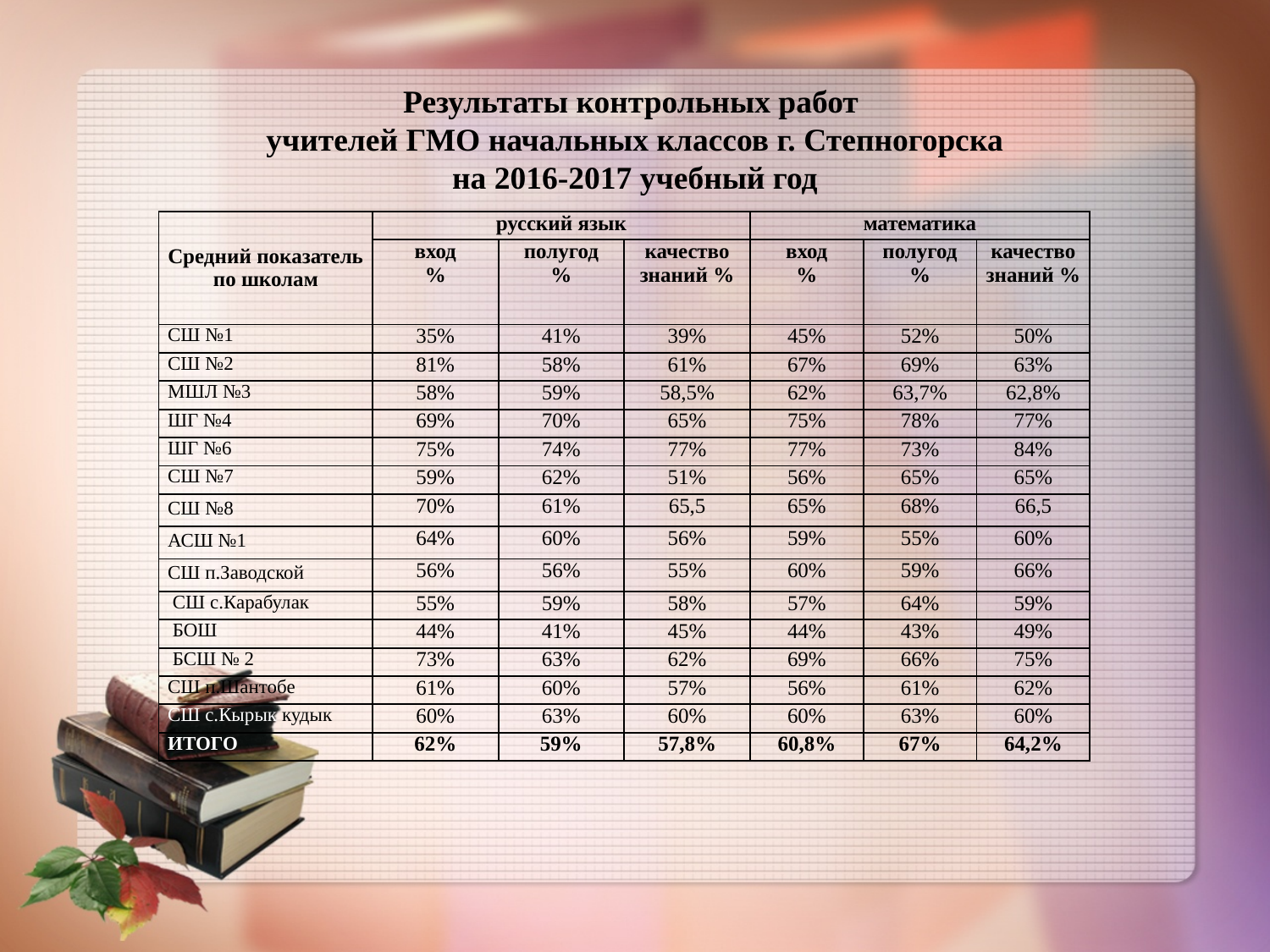

Результаты контрольных работ
учителей ГМО начальных классов г. Степногорска
на 2016-2017 учебный год

| Средний показатель по школам | русский язык |  |  | математика |  |  |
| --- | --- | --- | --- | --- | --- | --- |
|  | вход % | полугод % | качество знаний % | вход % | полугод % | качество знаний % |
| СШ №1 | 35% | 41% | 39% | 45% | 52% | 50% |
| СШ №2 | 81% | 58% | 61% | 67% | 69% | 63% |
| МШЛ №3 | 58% | 59% | 58,5% | 62% | 63,7% | 62,8% |
| ШГ №4 | 69% | 70% | 65% | 75% | 78% | 77% |
| ШГ №6 | 75% | 74% | 77% | 77% | 73% | 84% |
| СШ №7 | 59% | 62% | 51% | 56% | 65% | 65% |
| СШ №8 | 70% | 61% | 65,5 | 65% | 68% | 66,5 |
| АСШ №1 | 64% | 60% | 56% | 59% | 55% | 60% |
| СШ п.Заводской | 56% | 56% | 55% | 60% | 59% | 66% |
| СШ с.Карабулак | 55% | 59% | 58% | 57% | 64% | 59% |
| БОШ | 44% | 41% | 45% | 44% | 43% | 49% |
| БСШ № 2 | 73% | 63% | 62% | 69% | 66% | 75% |
| СШ п.Шантобе | 61% | 60% | 57% | 56% | 61% | 62% |
| СШ с.Кырык кудык | 60% | 63% | 60% | 60% | 63% | 60% |
| ИТОГО | 62% | 59% | 57,8% | 60,8% | 67% | 64,2% |